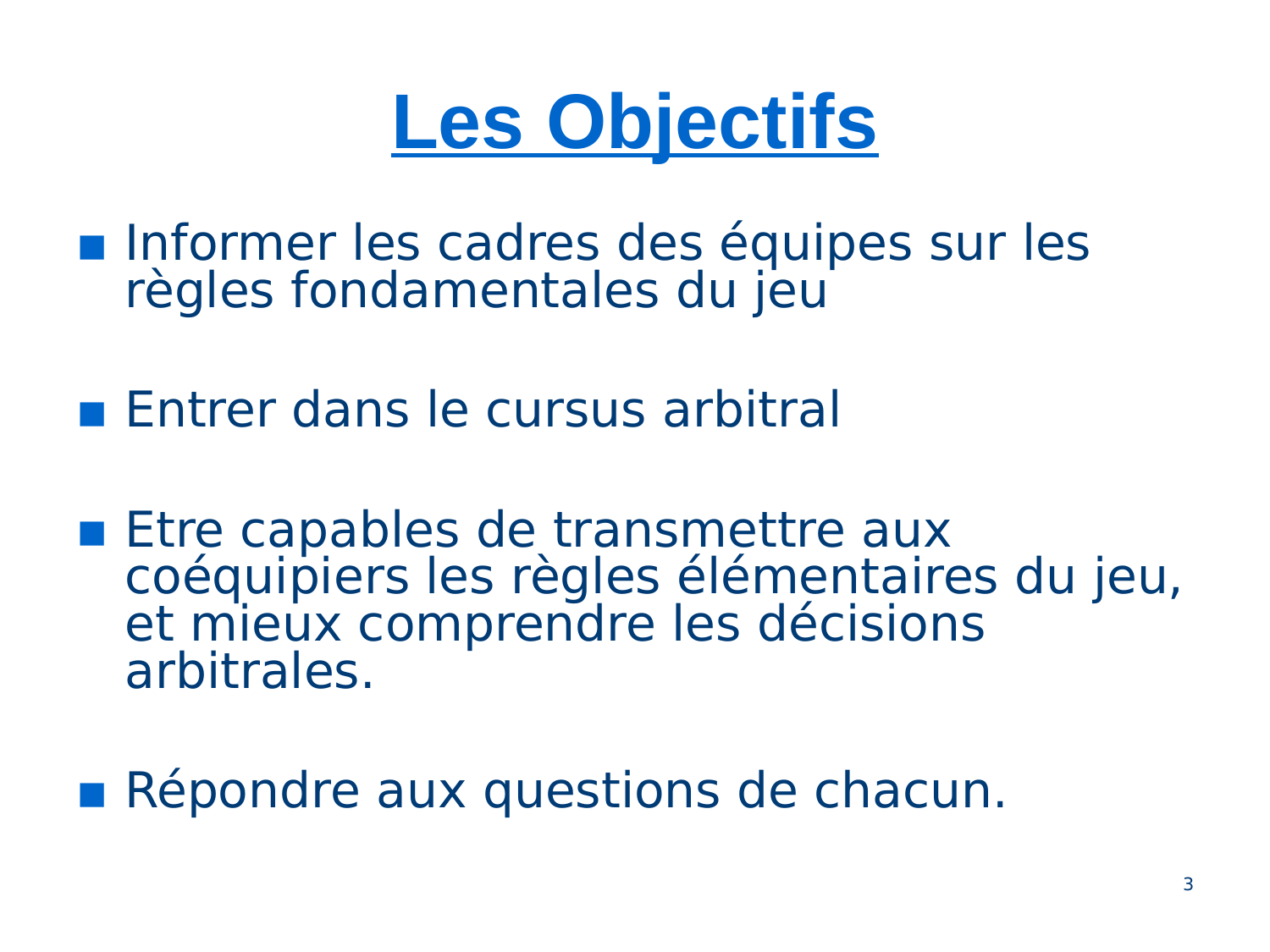

Les Objectifs
Informer les cadres des équipes sur les règles fondamentales du jeu

Entrer dans le cursus arbitral

Etre capables de transmettre aux coéquipiers les règles élémentaires du jeu, et mieux comprendre les décisions arbitrales.

Répondre aux questions de chacun.

3